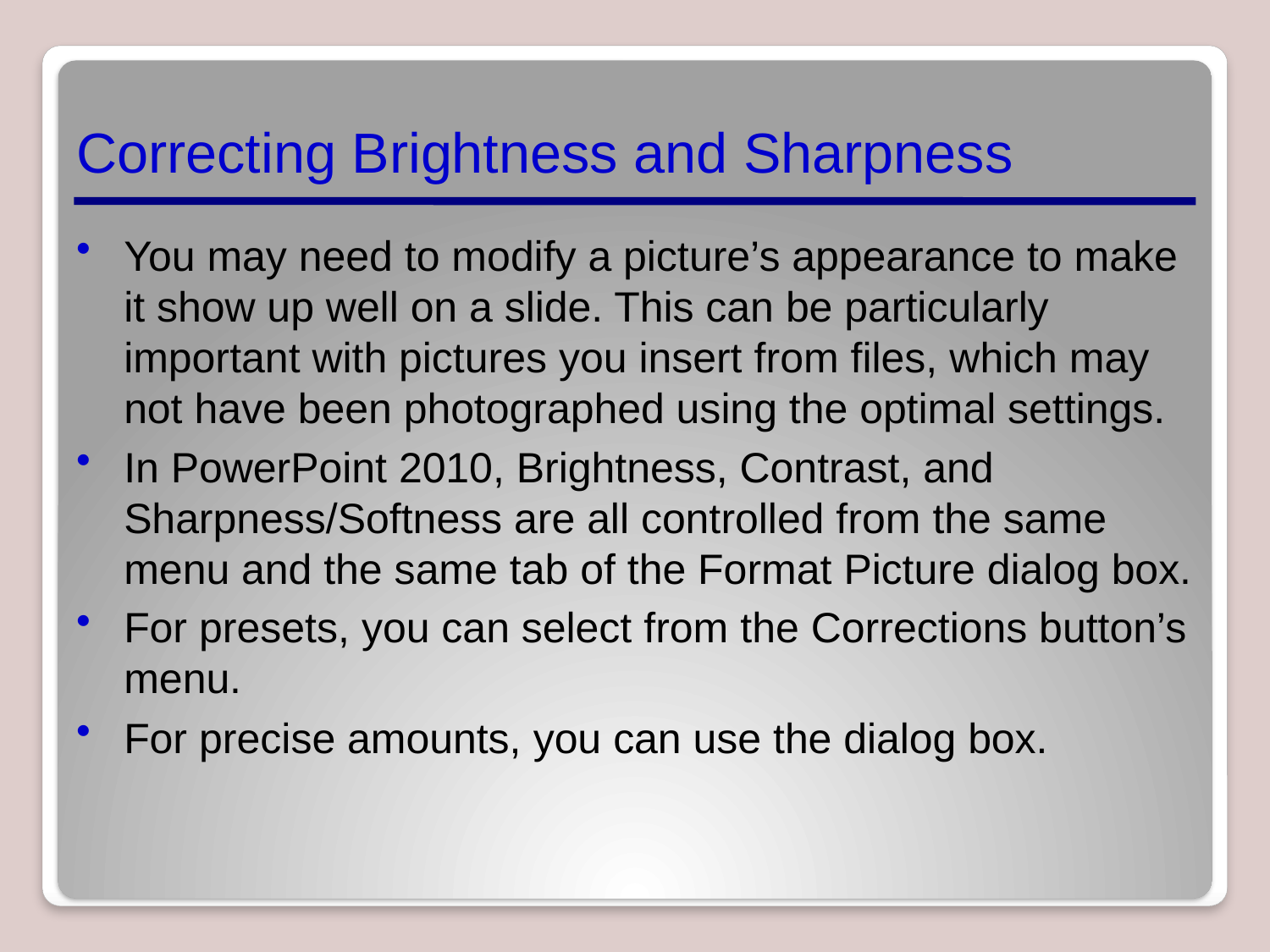

# Correcting Brightness and Sharpness
You may need to modify a picture’s appearance to make it show up well on a slide. This can be particularly important with pictures you insert from files, which may not have been photographed using the optimal settings.
In PowerPoint 2010, Brightness, Contrast, and Sharpness/Softness are all controlled from the same menu and the same tab of the Format Picture dialog box.
For presets, you can select from the Corrections button’s menu.
For precise amounts, you can use the dialog box.